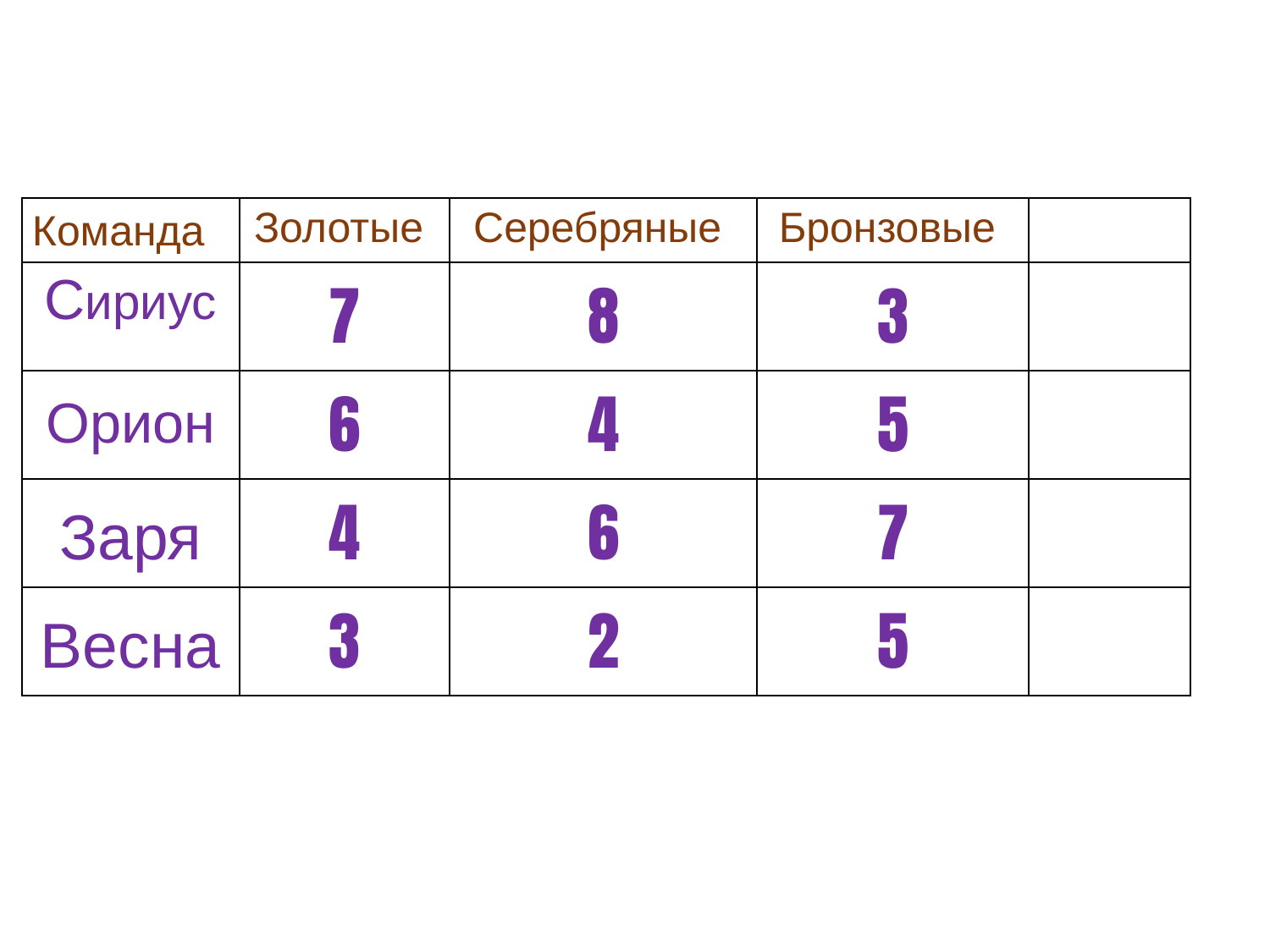

| Команда | Золотые | Серебряные | Бронзовые |  |
| --- | --- | --- | --- | --- |
| Сириус | 7 | 8 | 3 |  |
| Орион | 6 | 4 | 5 |  |
| Заря | 4 | 6 | 7 |  |
| Весна | 3 | 2 | 5 |  |